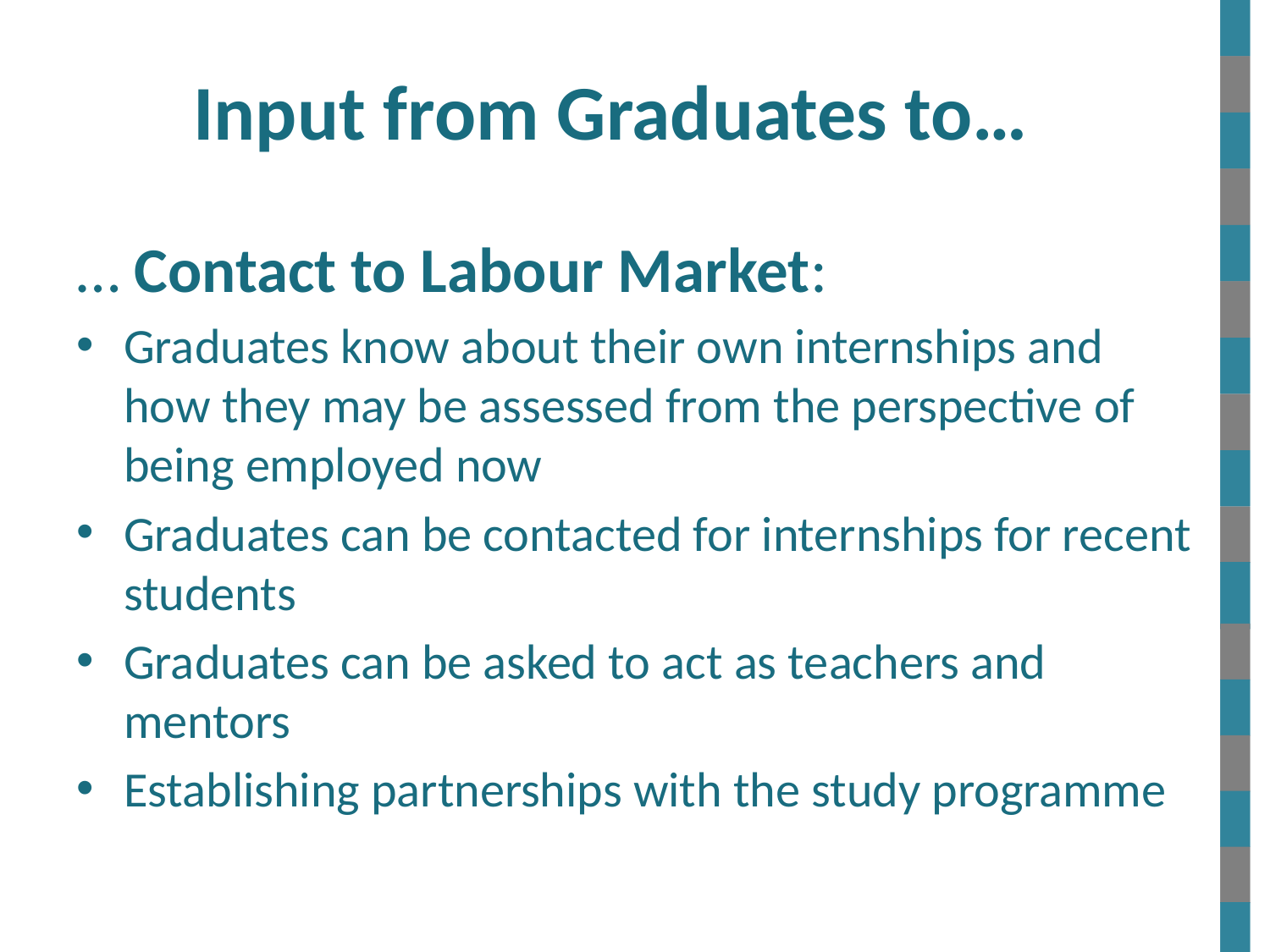

# Input from Graduates to…
… Contact to Labour Market:
Graduates know about their own internships and how they may be assessed from the perspective of being employed now
Graduates can be contacted for internships for recent students
Graduates can be asked to act as teachers and mentors
Establishing partnerships with the study programme